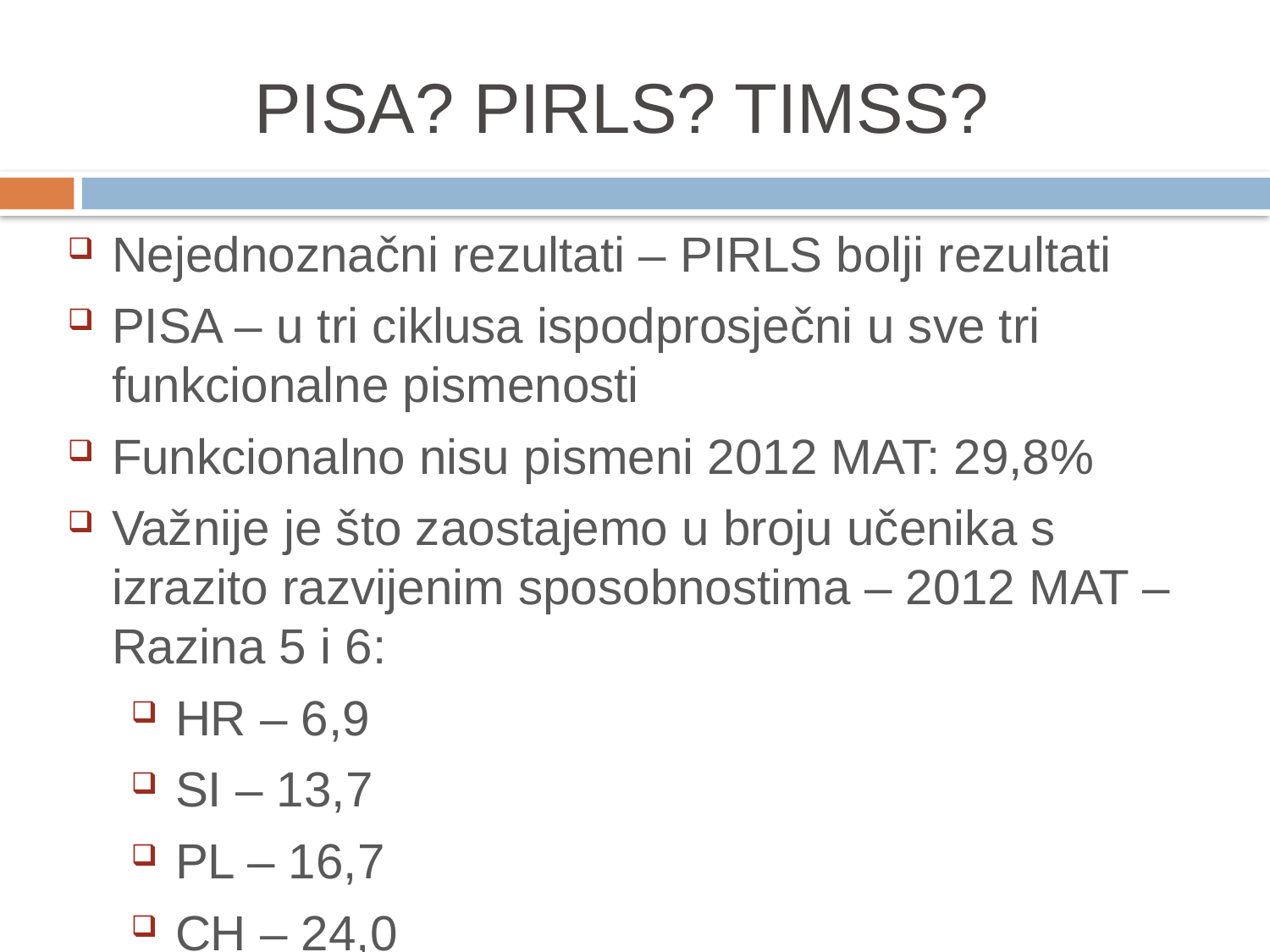

PISA? PIRLS? TIMSS?
Nejednoznačni rezultati – PIRLS bolji rezultati
PISA – u tri ciklusa ispodprosječni u sve tri funkcionalne pismenosti
Funkcionalno nisu pismeni 2012 MAT: 29,8%
Važnije je što zaostajemo u broju učenika s izrazito razvijenim sposobnostima – 2012 MAT – Razina 5 i 6:
HR – 6,9
SI – 13,7
PL – 16,7
CH – 24,0